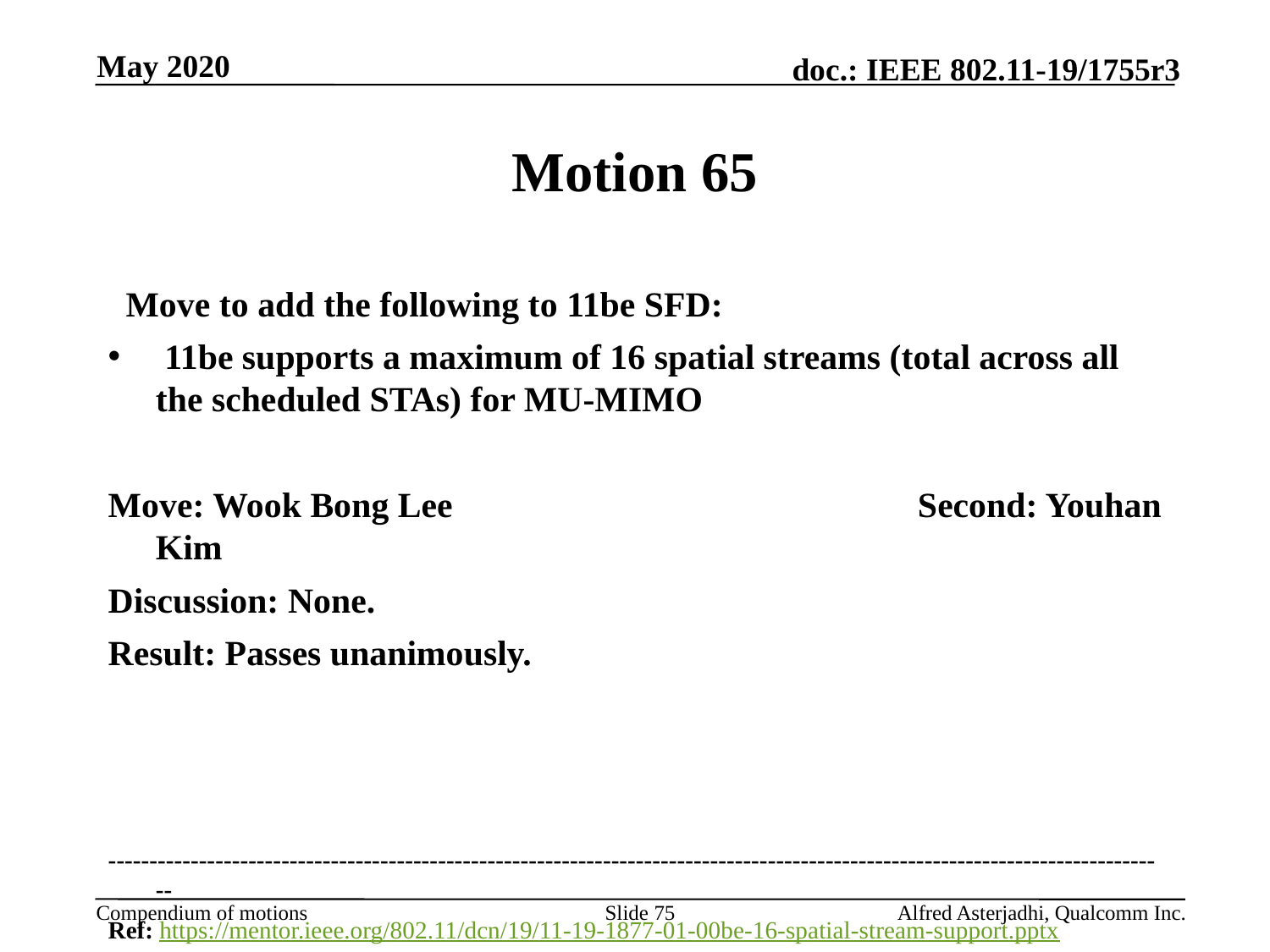

May 2020
# Motion 65
  Move to add the following to 11be SFD:
 11be supports a maximum of 16 spatial streams (total across all the scheduled STAs) for MU-MIMO

Move: Wook Bong Lee				Second: Youhan Kim
Discussion: None.
Result: Passes unanimously.

---------------------------------------------------------------------------------------------------------------------------------
Ref: https://mentor.ieee.org/802.11/dcn/19/11-19-1877-01-00be-16-spatial-stream-support.pptx

Slide 75
Alfred Asterjadhi, Qualcomm Inc.